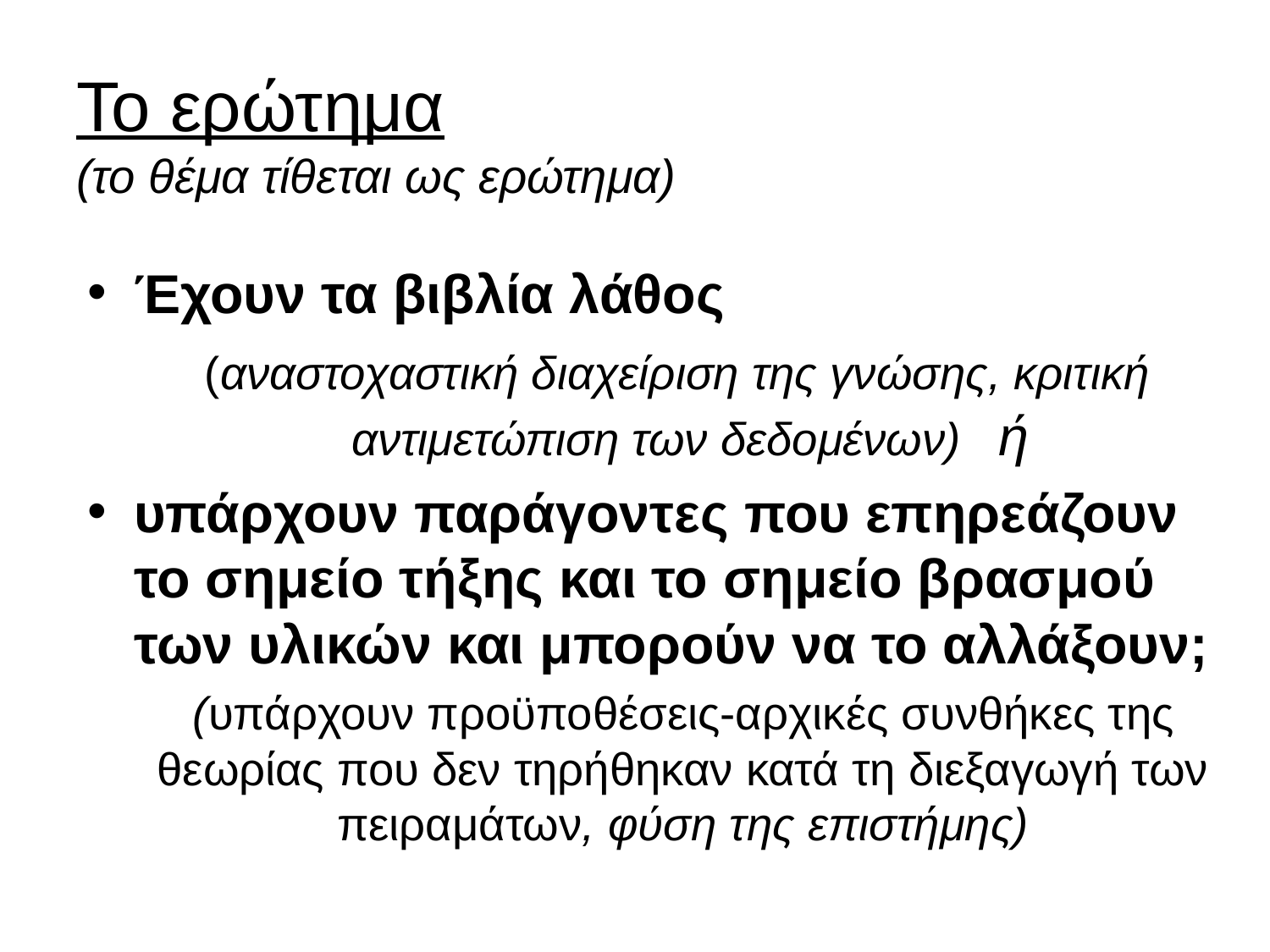

# Το ερώτημα (το θέμα τίθεται ως ερώτημα)
Έχουν τα βιβλία λάθος
    (αναστοχαστική διαχείριση της γνώσης, κριτική   αντιμετώπιση των δεδομένων)   ή
υπάρχουν παράγοντες που επηρεάζουν το σημείο τήξης και το σημείο βρασμού των υλικών και μπορούν να το αλλάξουν;
(υπάρχουν προϋποθέσεις-αρχικές συνθήκες της θεωρίας που δεν τηρήθηκαν κατά τη διεξαγωγή των πειραμάτων, φύση της επιστήμης)